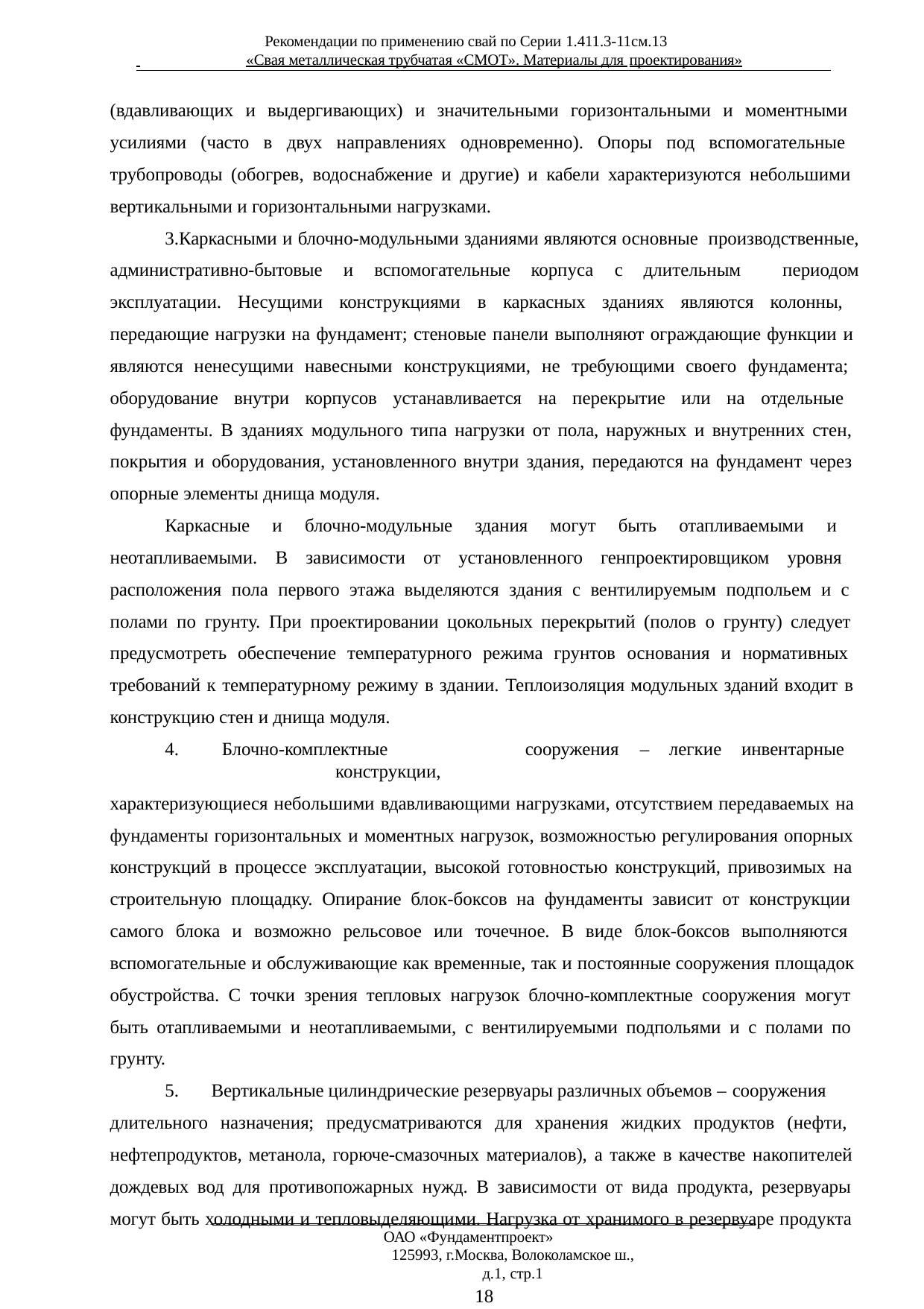

Рекомендации по применению свай по Серии 1.411.3-11см.13
 	«Свая металлическая трубчатая «СМОТ». Материалы для проектирования»

(вдавливающих и выдергивающих) и значительными горизонтальными и моментными  усилиями (часто в двух направлениях одновременно). Опоры под вспомогательные  трубопроводы (обогрев, водоснабжение и другие) и кабели характеризуются небольшими  вертикальными и горизонтальными нагрузками.
Каркасными и блочно-модульными зданиями являются основные  производственные, административно-бытовые и вспомогательные корпуса с длительным  периодом эксплуатации. Несущими конструкциями в каркасных зданиях являются колонны,  передающие нагрузки на фундамент; стеновые панели выполняют ограждающие функции и  являются ненесущими навесными конструкциями, не требующими своего фундамента;  оборудование внутри корпусов устанавливается на перекрытие или на отдельные  фундаменты. В зданиях модульного типа нагрузки от пола, наружных и внутренних стен,  покрытия и оборудования, установленного внутри здания, передаются на фундамент через  опорные элементы днища модуля.
Каркасные и блочно-модульные здания могут быть отапливаемыми и  неотапливаемыми. В зависимости от установленного генпроектировщиком уровня  расположения пола первого этажа выделяются здания с вентилируемым подпольем и с  полами по грунту. При проектировании цокольных перекрытий (полов о грунту) следует  предусмотреть обеспечение температурного режима грунтов основания и нормативных  требований к температурному режиму в здании. Теплоизоляция модульных зданий входит в  конструкцию стен и днища модуля.
Блочно-комплектные	сооружения	–	легкие	инвентарные	конструкции,
характеризующиеся небольшими вдавливающими нагрузками, отсутствием передаваемых на  фундаменты горизонтальных и моментных нагрузок, возможностью регулирования опорных  конструкций в процессе эксплуатации, высокой готовностью конструкций, привозимых на  строительную площадку. Опирание блок-боксов на фундаменты зависит от конструкции  самого блока и возможно рельсовое или точечное. В виде блок-боксов выполняются  вспомогательные и обслуживающие как временные, так и постоянные сооружения площадок  обустройства. С точки зрения тепловых нагрузок блочно-комплектные сооружения могут  быть отапливаемыми и неотапливаемыми, с вентилируемыми подпольями и с полами по  грунту.
Вертикальные цилиндрические резервуары различных объемов – сооружения
длительного назначения; предусматриваются для хранения жидких продуктов (нефти,  нефтепродуктов, метанола, горюче-смазочных материалов), а также в качестве накопителей  дождевых вод для противопожарных нужд. В зависимости от вида продукта, резервуары  могут быть холодными и тепловыделяющими. Нагрузка от хранимого в резервуаре продукта
ОАО «Фундаментпроект»
125993, г.Москва, Волоколамское ш., д.1, стр.1
18